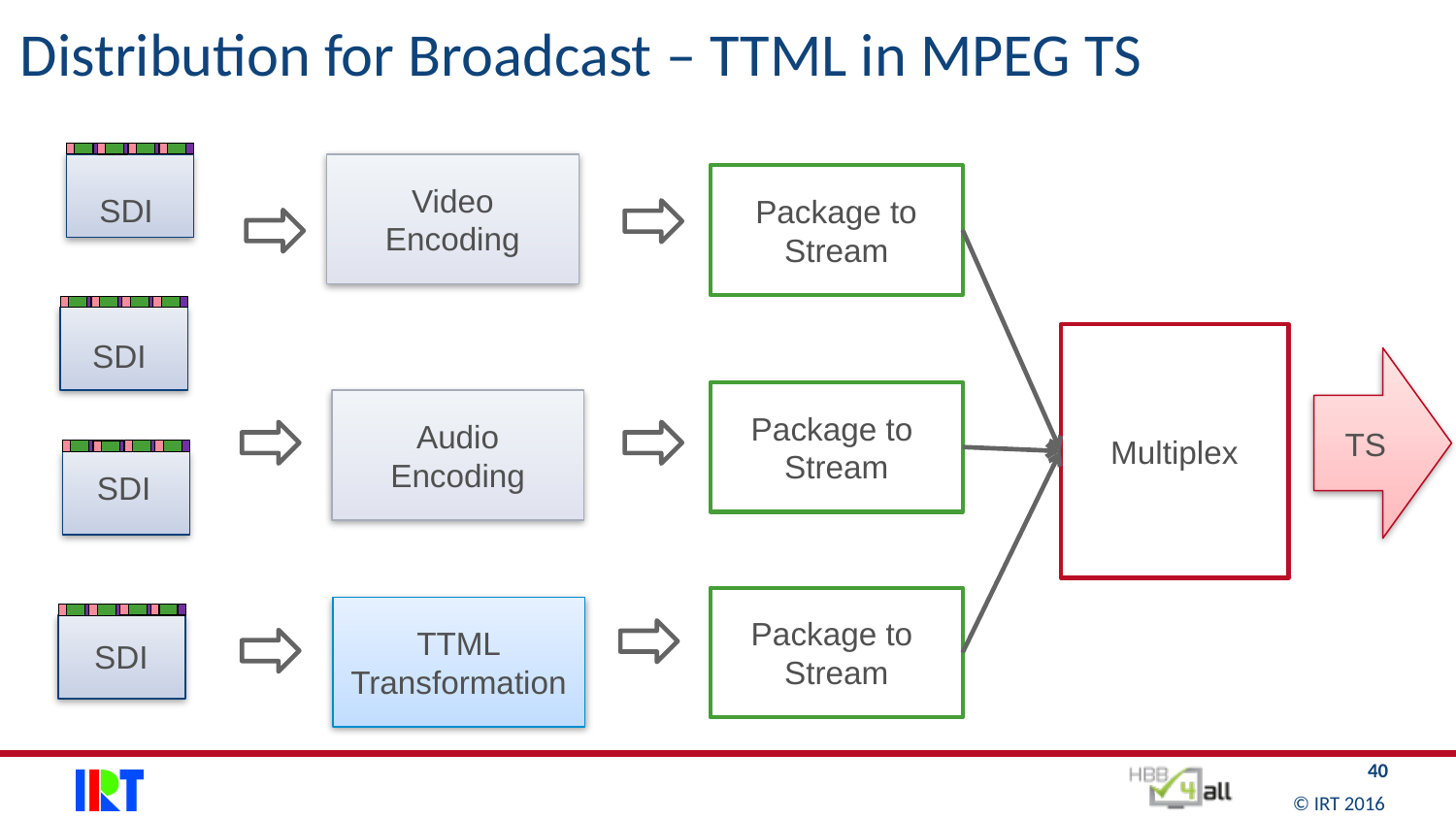

# Distribution for Broadcast – TTML in MPEG TS

Video Encoding
Package to Stream
SDI

Multiplex
SDI
TS
Package to
Stream
Audio
Encoding

SDI
Package to
Stream
TTML
Transformation

SDI